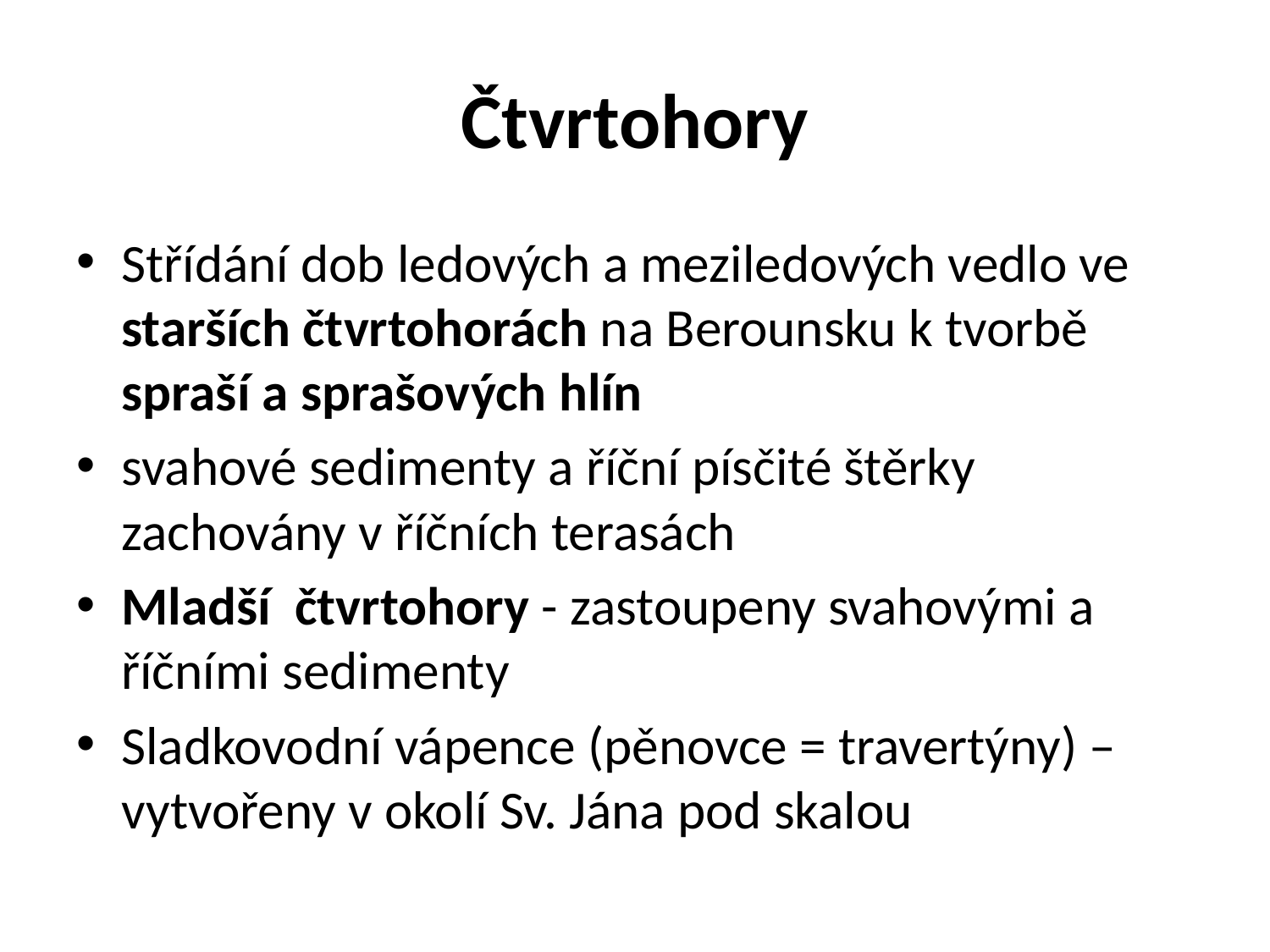

# Čtvrtohory
Střídání dob ledových a meziledových vedlo ve starších čtvrtohorách na Berounsku k tvorbě spraší a sprašových hlín
svahové sedimenty a říční písčité štěrky zachovány v říčních terasách
Mladší  čtvrtohory - zastoupeny svahovými a říčními sedimenty
Sladkovodní vápence (pěnovce = travertýny) – vytvořeny v okolí Sv. Jána pod skalou